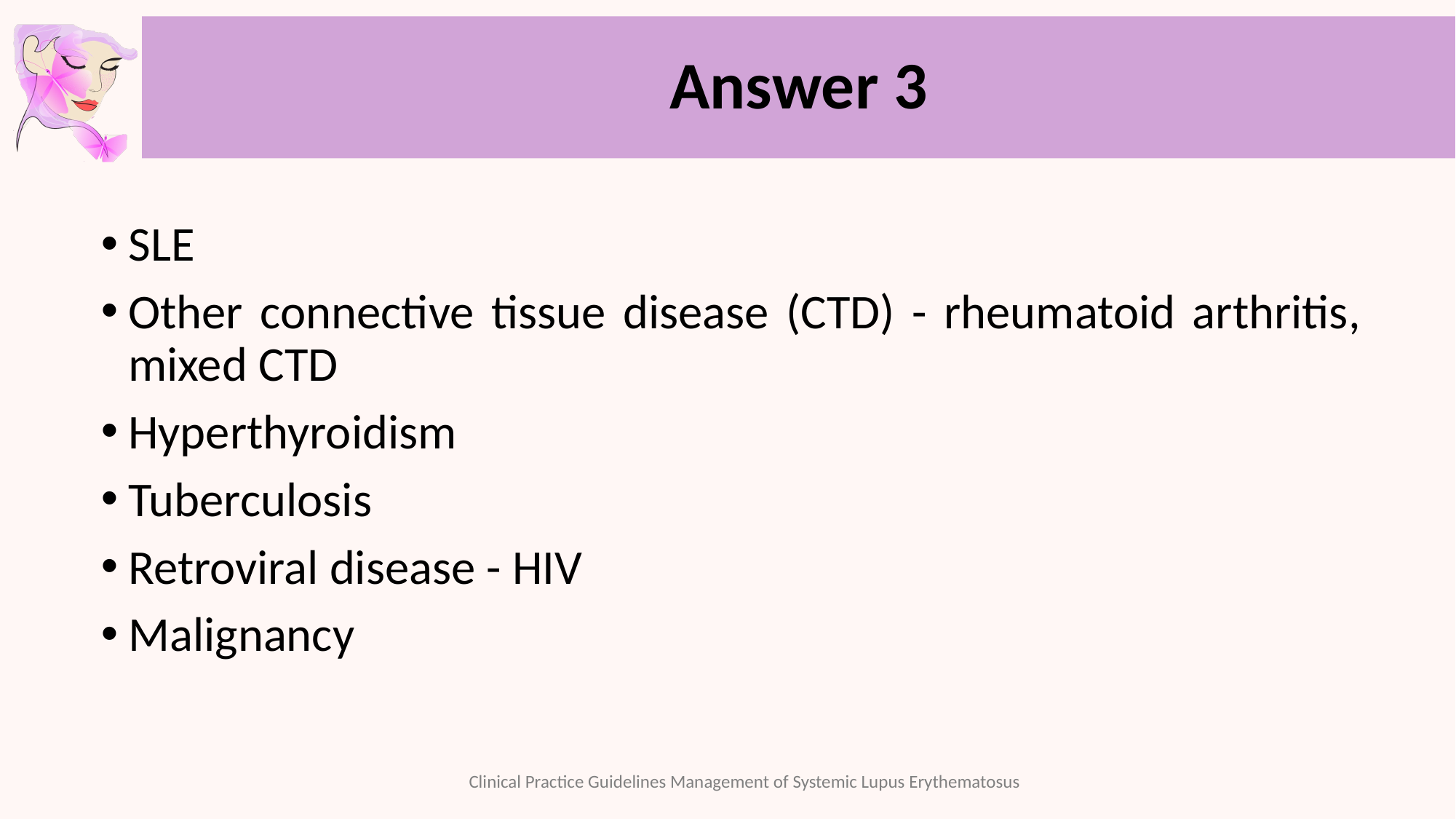

# Answer 3
SLE
Other connective tissue disease (CTD) - rheumatoid arthritis, mixed CTD
Hyperthyroidism
Tuberculosis
Retroviral disease - HIV
Malignancy